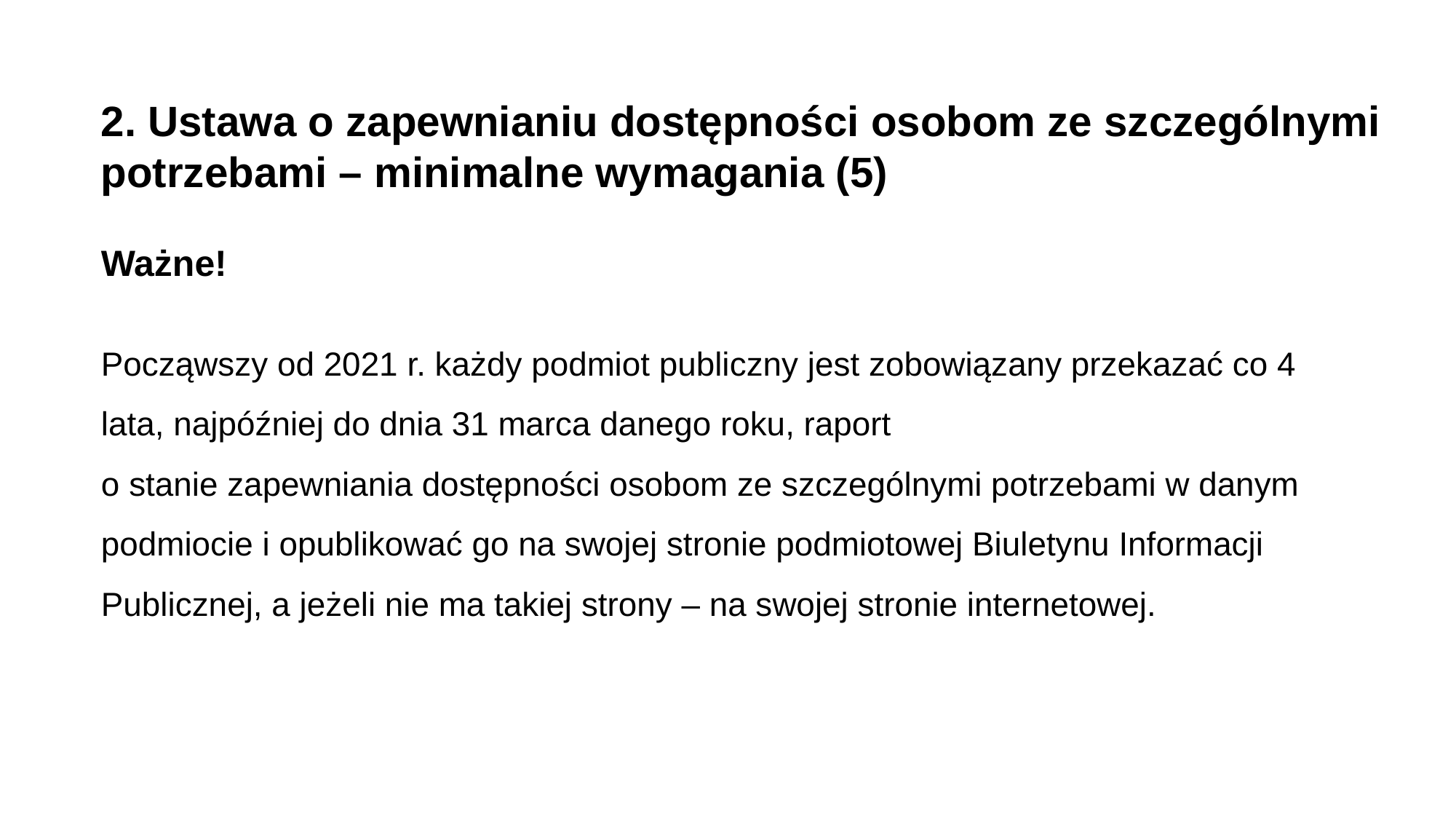

2. Ustawa o zapewnianiu dostępności osobom ze szczególnymi potrzebami – minimalne wymagania (5)
# Ważne!
Począwszy od 2021 r. każdy podmiot publiczny jest zobowiązany przekazać co 4 lata, najpóźniej do dnia 31 marca danego roku, raport
o stanie zapewniania dostępności osobom ze szczególnymi potrzebami w danym podmiocie i opublikować go na swojej stronie podmiotowej Biuletynu Informacji Publicznej, a jeżeli nie ma takiej strony – na swojej stronie internetowej.